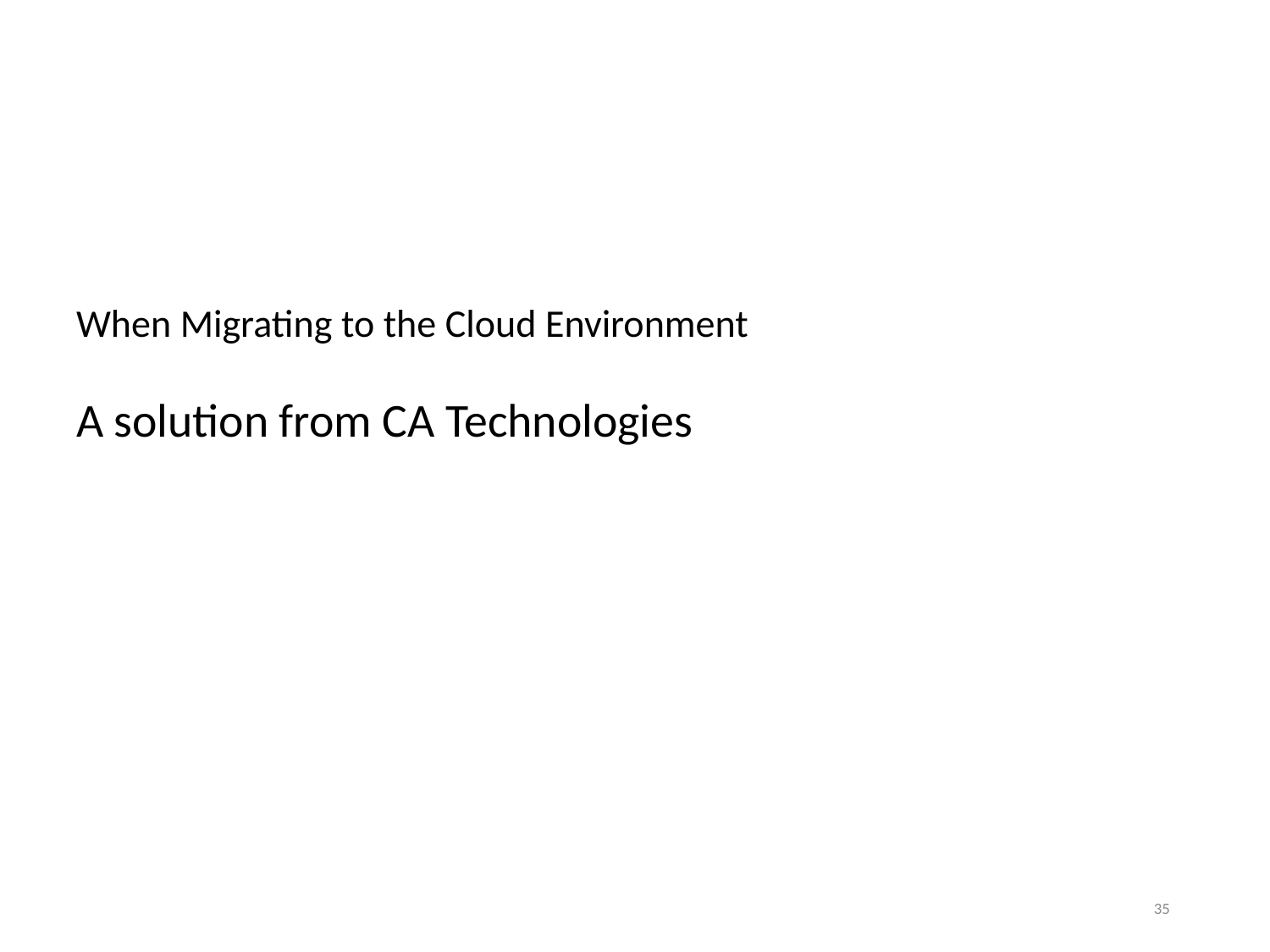

# When Migrating to the Cloud Environment A solution from CA Technologies
35